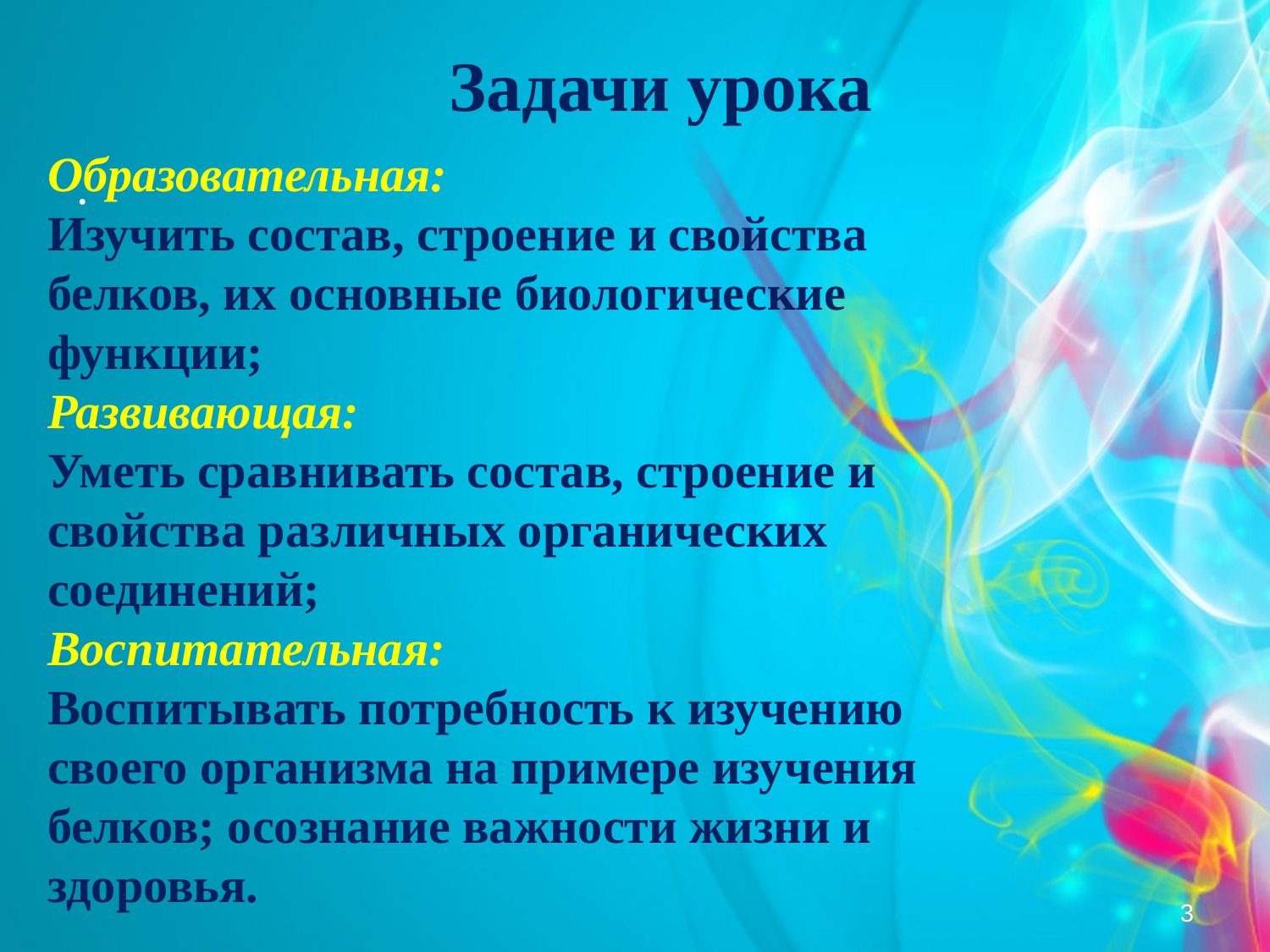

# Задачи урока
Образовательная:
Изучить состав, строение и свойства белков, их основные биологические функции;
Развивающая:
Уметь сравнивать состав, строение и свойства различных органических соединений;
Воспитательная:
Воспитывать потребность к изучению своего организма на примере изучения белков; осознание важности жизни и здоровья.
.

3